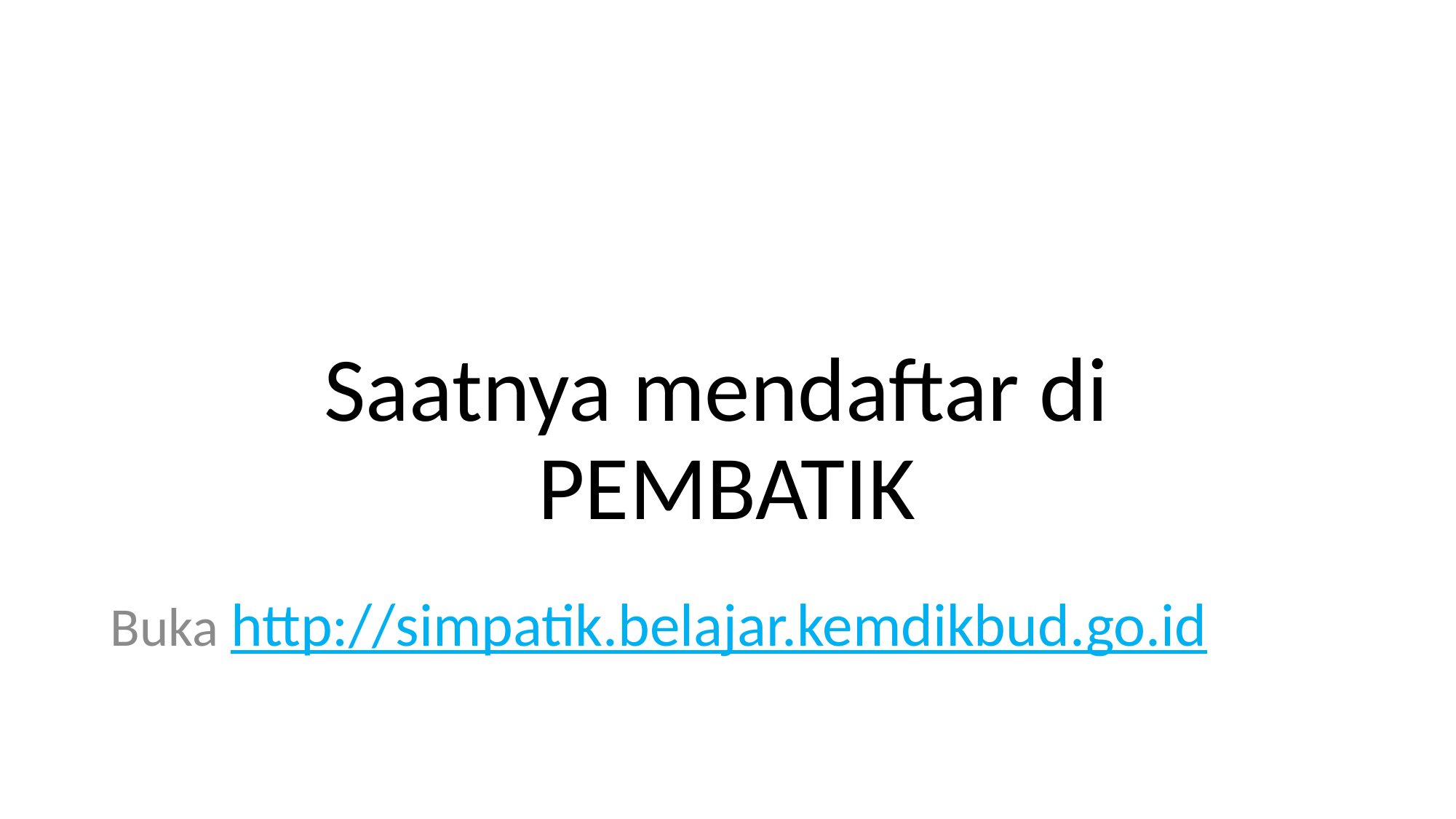

# Saatnya mendaftar di PEMBATIK
Buka http://simpatik.belajar.kemdikbud.go.id